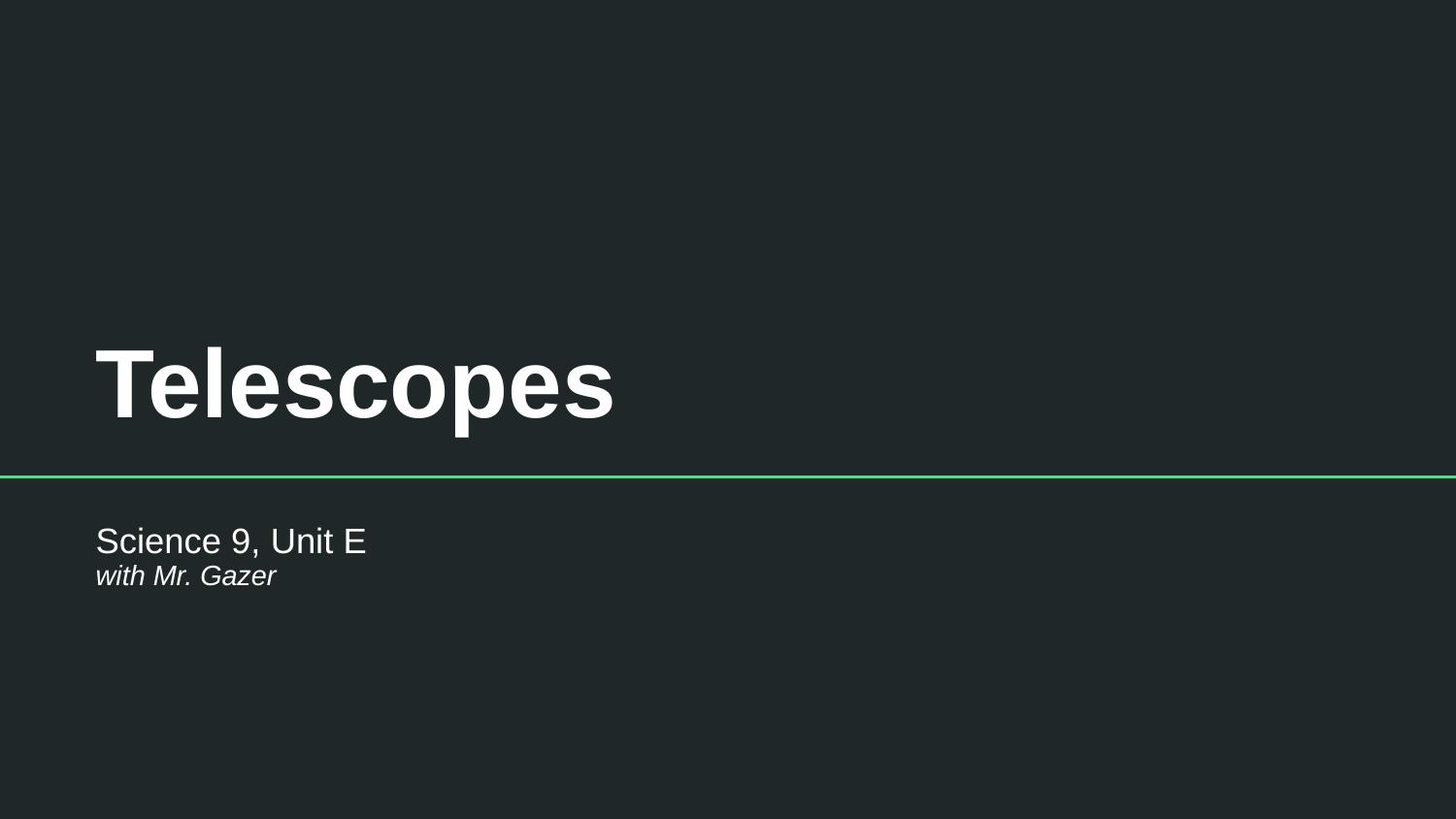

# Telescopes
Science 9, Unit E
with Mr. Gazer